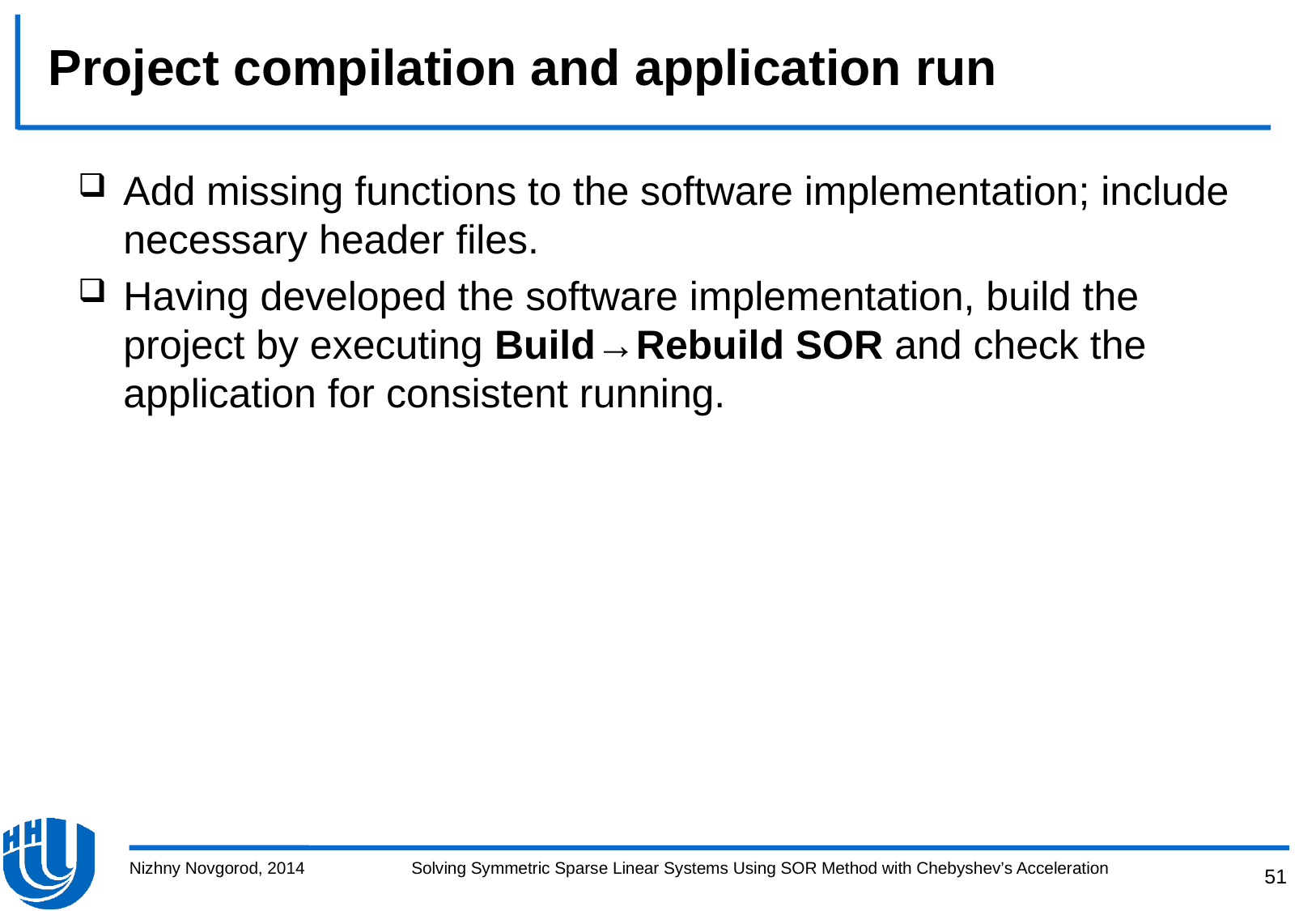

# Project compilation and application run
Add missing functions to the software implementation; include necessary header files.
Having developed the software implementation, build the project by executing Build→Rebuild SOR and check the application for consistent running.
Nizhny Novgorod, 2014
Solving Symmetric Sparse Linear Systems Using SOR Method with Chebyshev’s Acceleration